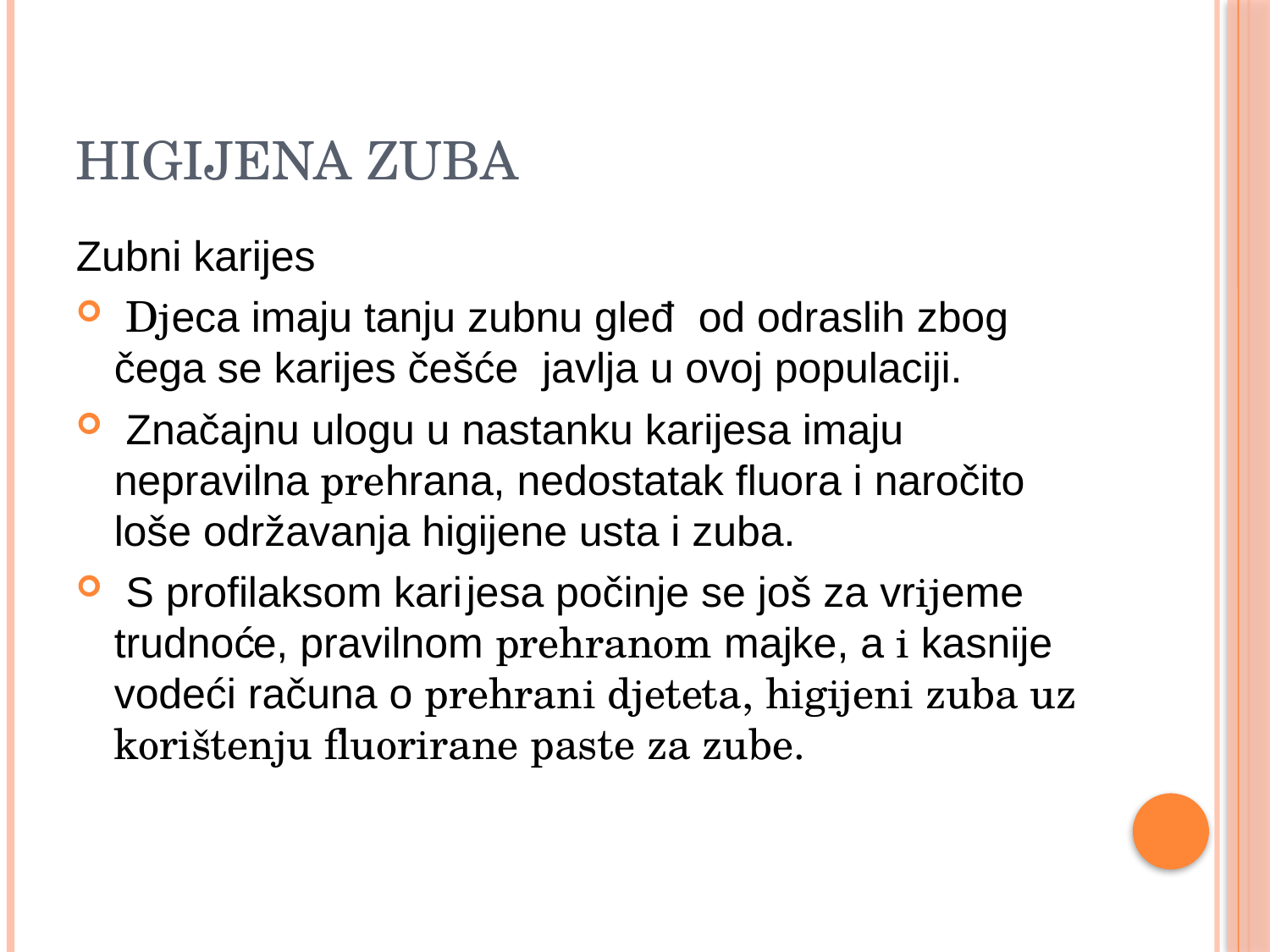

# Higijena zuba
Zubni karijes
 Djeca imaju tanju zubnu gleđ  od odraslih zbog čega se karijes češće  javlja u ovoj populaciji.
 Značajnu ulogu u nastanku karijesa imaju  nepravilna prehrana, nedostatak fluora i naročito loše održavanja higijene usta i zuba.
 S profilaksom karijesa počinje se još za vrijeme trudnoće, pravilnom prehranom majke, a i kasnije vodeći računa o prehrani djeteta, higijeni zuba uz korištenju fluorirane paste za zube.